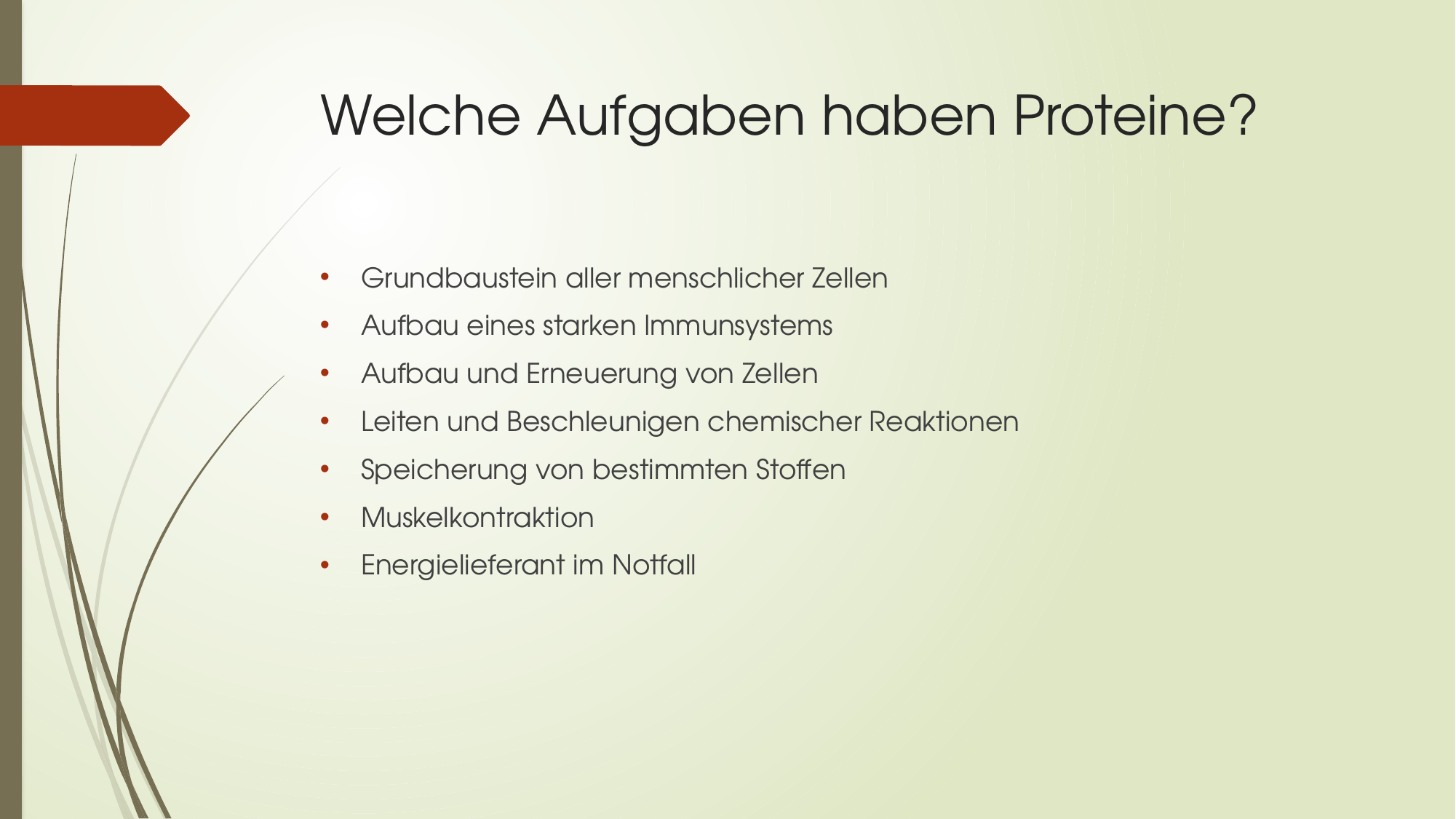

# Welche Aufgaben haben Proteine?
Grundbaustein aller menschlicher Zellen
Aufbau eines starken Immunsystems
Aufbau und Erneuerung von Zellen
Leiten und Beschleunigen chemischer Reaktionen
Speicherung von bestimmten Stoffen
Muskelkontraktion
Energielieferant im Notfall